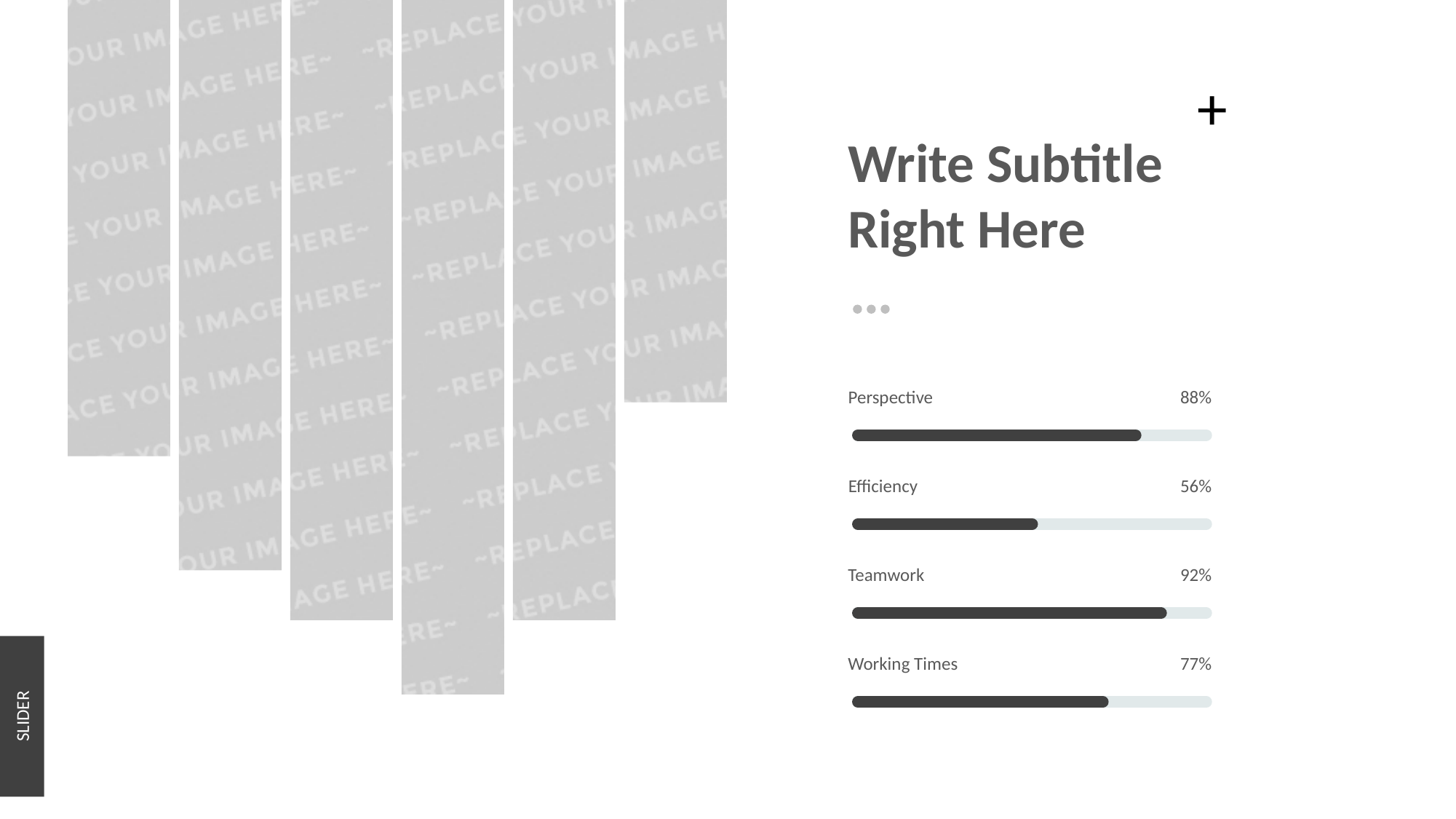

+
Write Subtitle Right Here

88%
Perspective
56%
Efficiency
92%
Teamwork

77%
Working Times
SLIDER